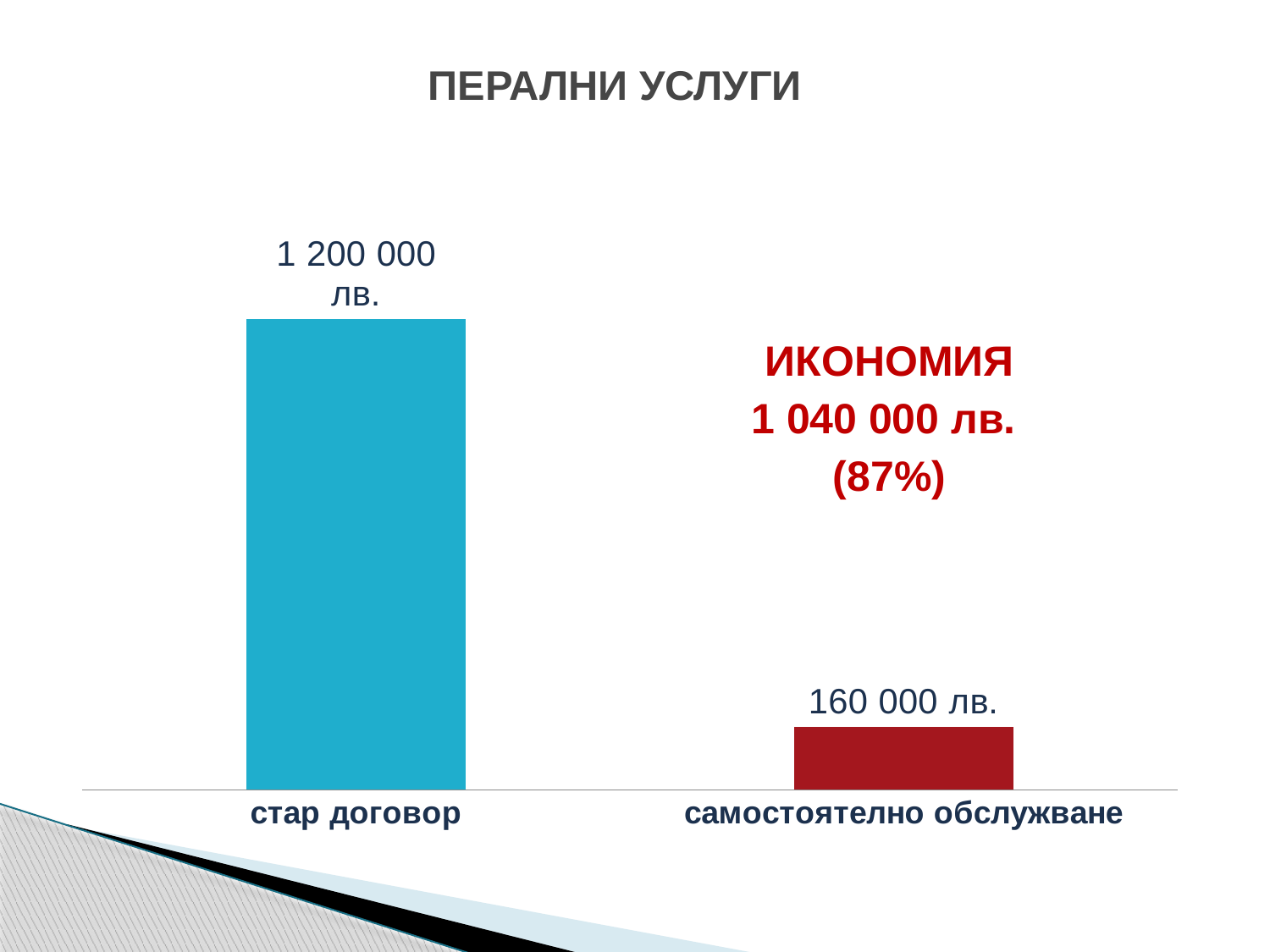

# ПЕРАЛНИ УСЛУГИ

### Chart

| Category |  |
|---|---|
| стар договор | 1200000.0 |
| самостоятелно обслужване | 160000.0 |
ИКОНОМИЯ
1 040 000 лв.
(87%)